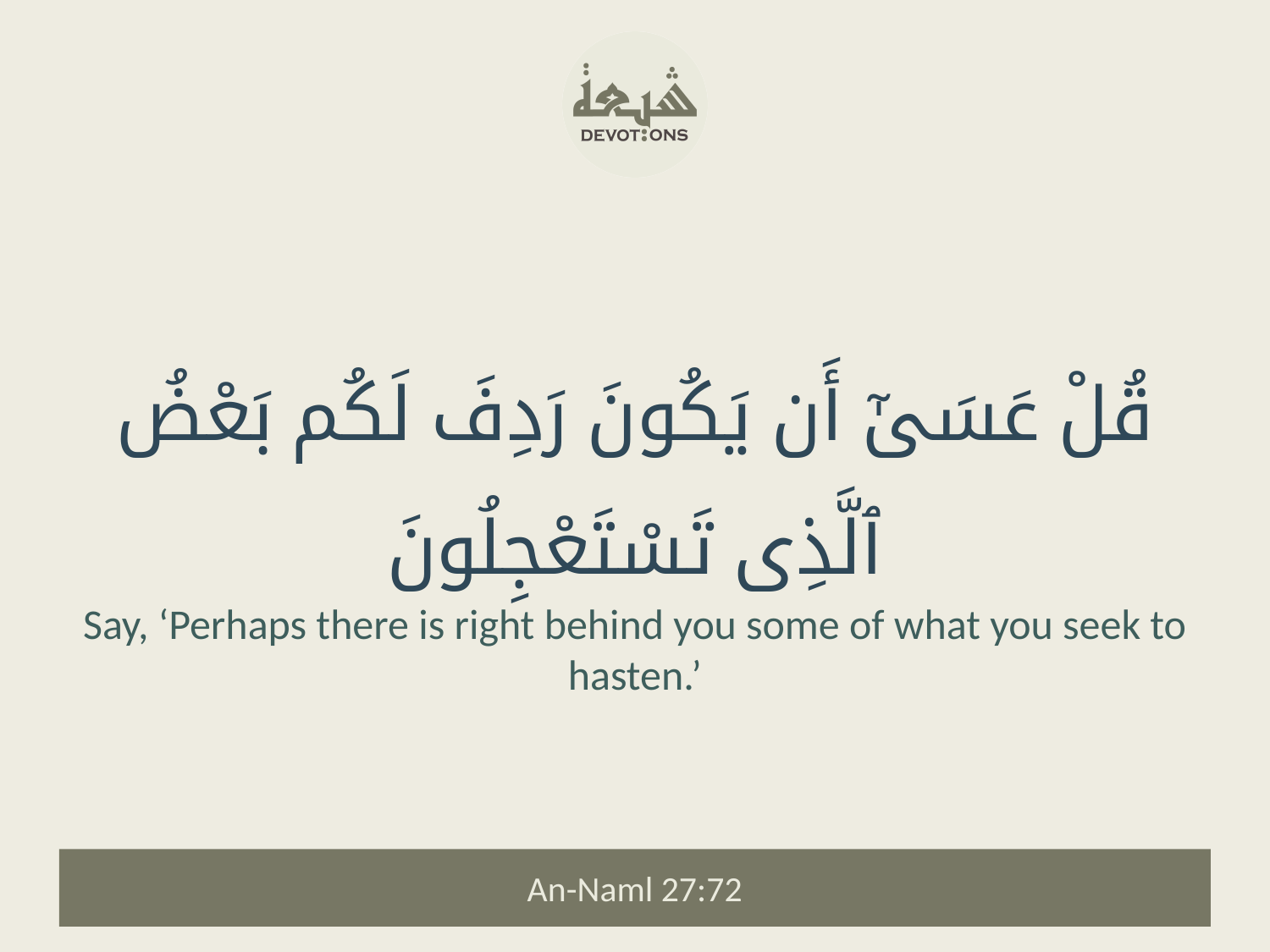

قُلْ عَسَىٰٓ أَن يَكُونَ رَدِفَ لَكُم بَعْضُ ٱلَّذِى تَسْتَعْجِلُونَ
Say, ‘Perhaps there is right behind you some of what you seek to hasten.’
An-Naml 27:72